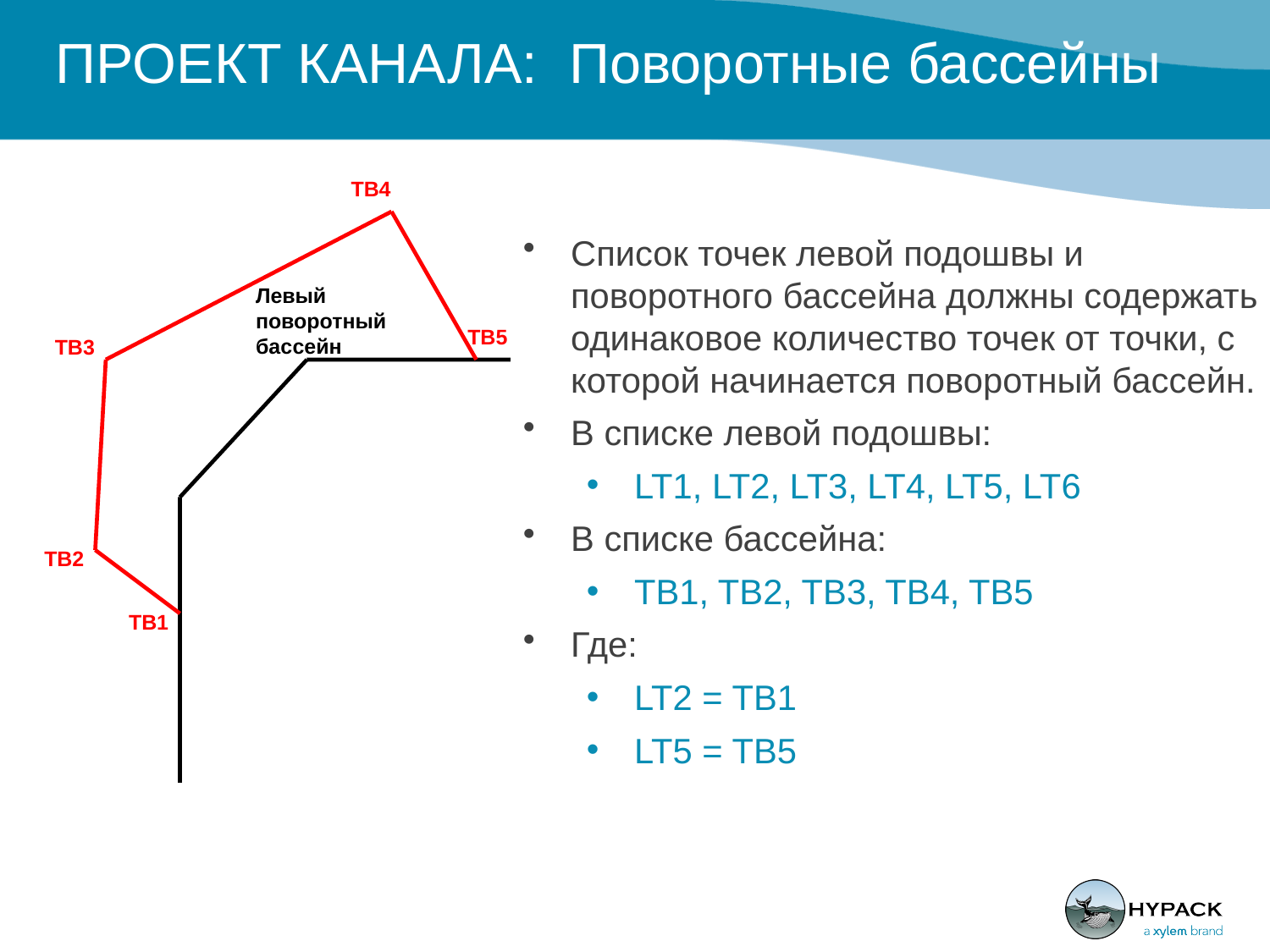

# ПРОЕКТ КАНАЛА:  Поворотные бассейны
TB4

Список точек левой подошвы и поворотного бассейна должны содержать одинаковое количество точек от точки, с которой начинается поворотный бассейн.
В списке левой подошвы:
LT1, LT2, LT3, LT4, LT5, LT6
В списке бассейна:
TB1, TB2, TB3, TB4, TB5
Где:
LT2 = TB1
LT5 = TB5
Левый поворотный бассейн
TB5
TB3

LT4
LT5
LT6

LT3
TB2

LT2
TB1
LT1